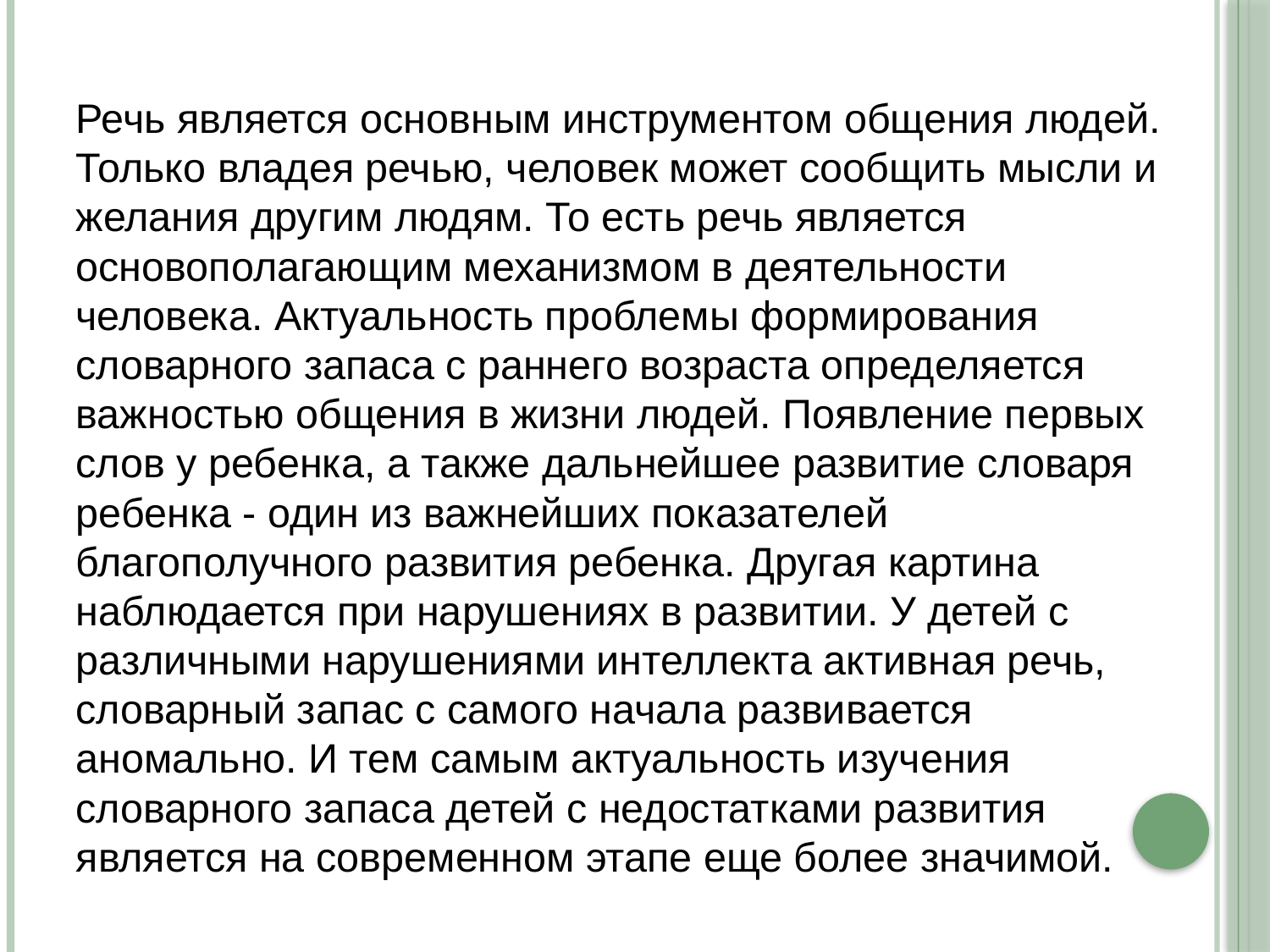

Речь является основным инструментом общения людей. Только владея речью, человек может сообщить мысли и желания другим людям. То есть речь является основополагающим механизмом в деятельности человека. Актуальность проблемы формирования словарного запаса с раннего возраста определяется важностью общения в жизни людей. Появление первых слов у ребенка, а также дальнейшее развитие словаря ребенка - один из важнейших показателей благополучного развития ребенка. Другая картина наблюдается при нарушениях в развитии. У детей с различными нарушениями интеллекта активная речь, словарный запас с самого начала развивается аномально. И тем самым актуальность изучения словарного запаса детей с недостатками развития является на современном этапе еще более значимой.